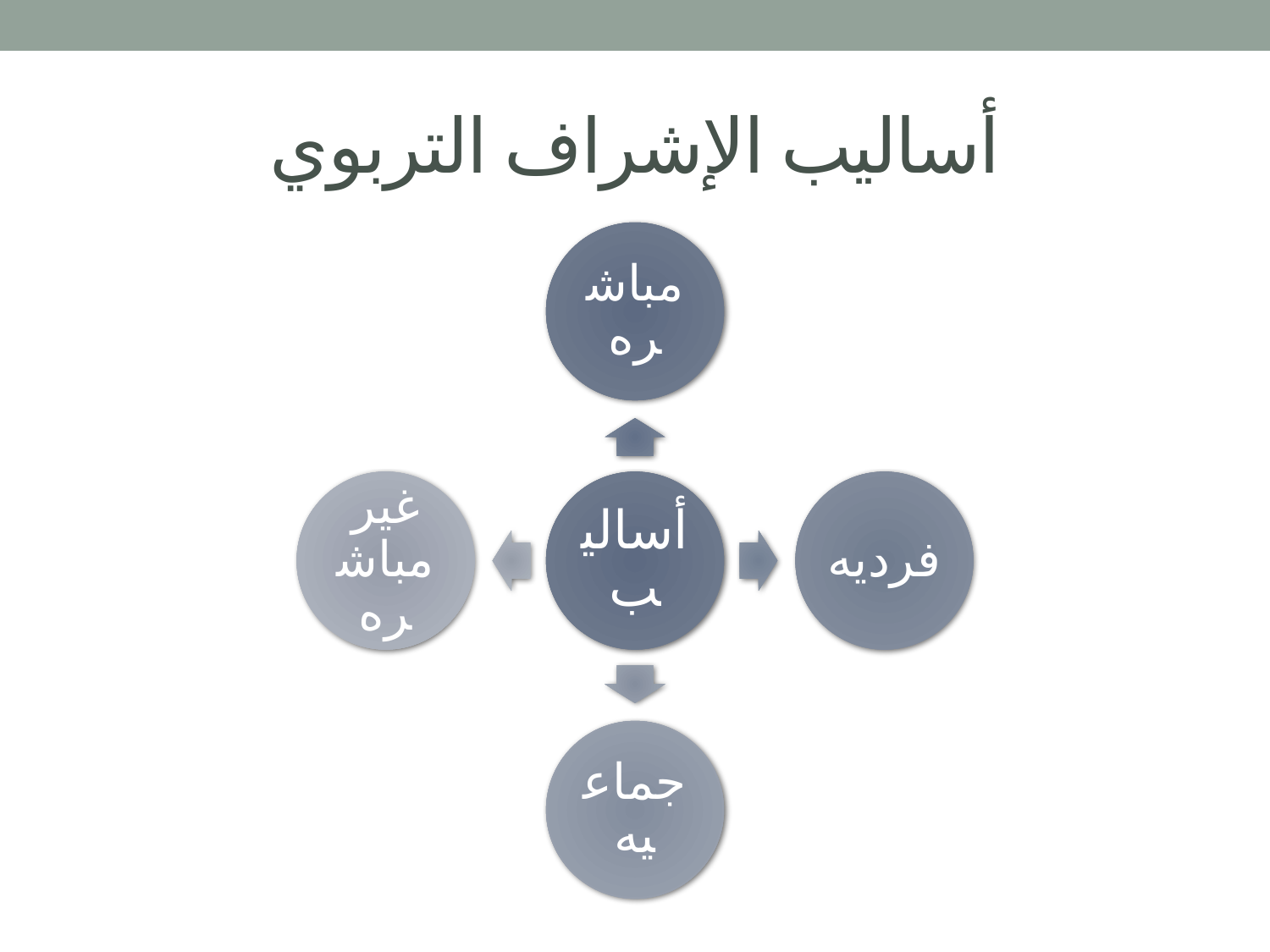

# أساليب الإشراف التربوي
أساليب

مباشره

فرديه

جماعيه

غير مباشره